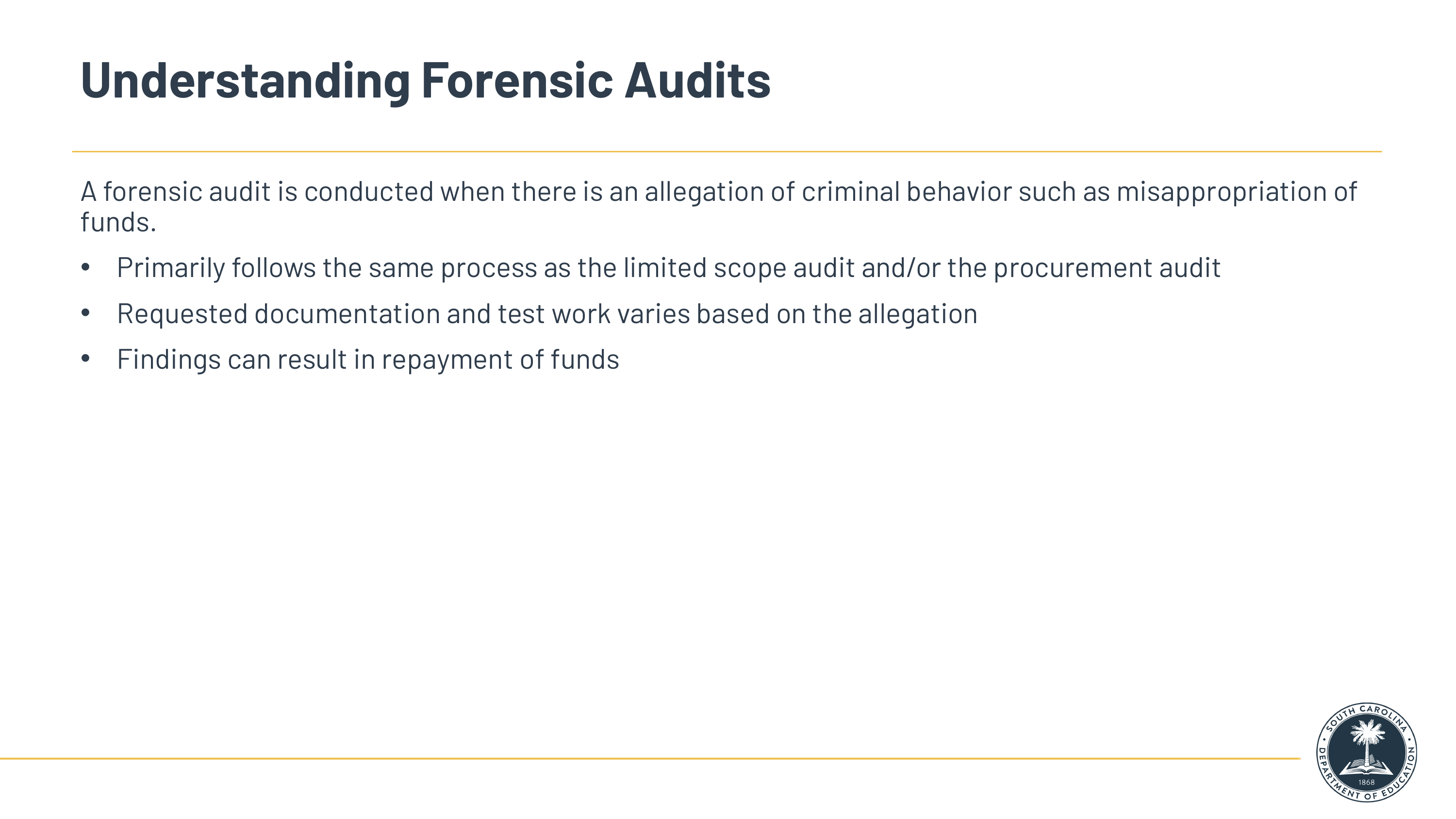

# Understanding Forensic Audits
A forensic audit is conducted when there is an allegation of criminal behavior such as misappropriation of funds.
Primarily follows the same process as the limited scope audit and/or the procurement audit
Requested documentation and test work varies based on the allegation
Findings can result in repayment of funds